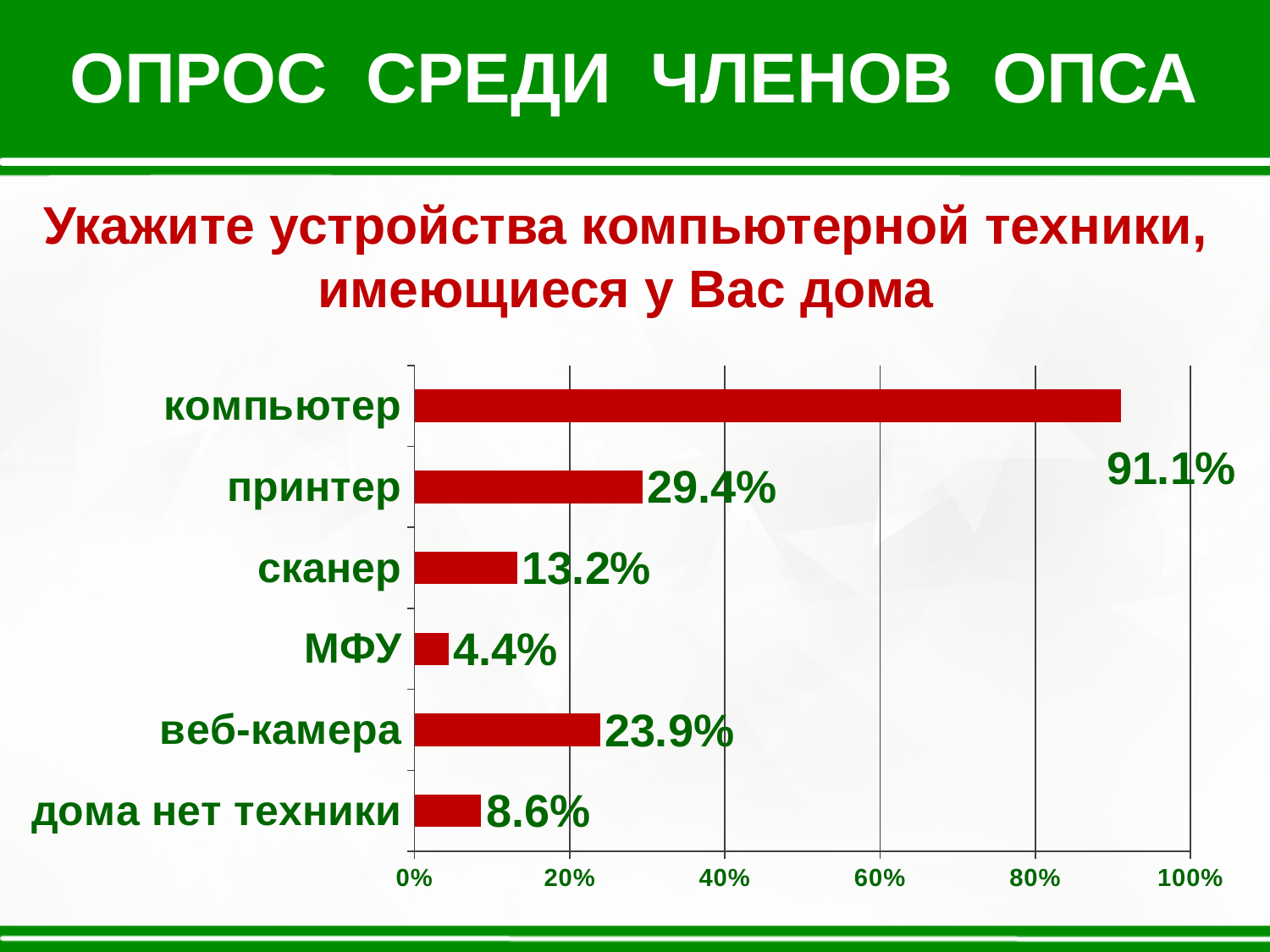

ОПРОС  СРЕДИ  ЧЛЕНОВ  ОПСА
Укажите устройства компьютерной техники, имеющиеся у Вас дома

### Chart

| Category |  |
|---|---|
| дома нет техники | 0.08600000000000002 |
| веб-камера | 0.23900000000000007 |
| МФУ | 0.044 |
| сканер | 0.132 |
| принтер | 0.29400000000000015 |
| компьютер | 0.911 |